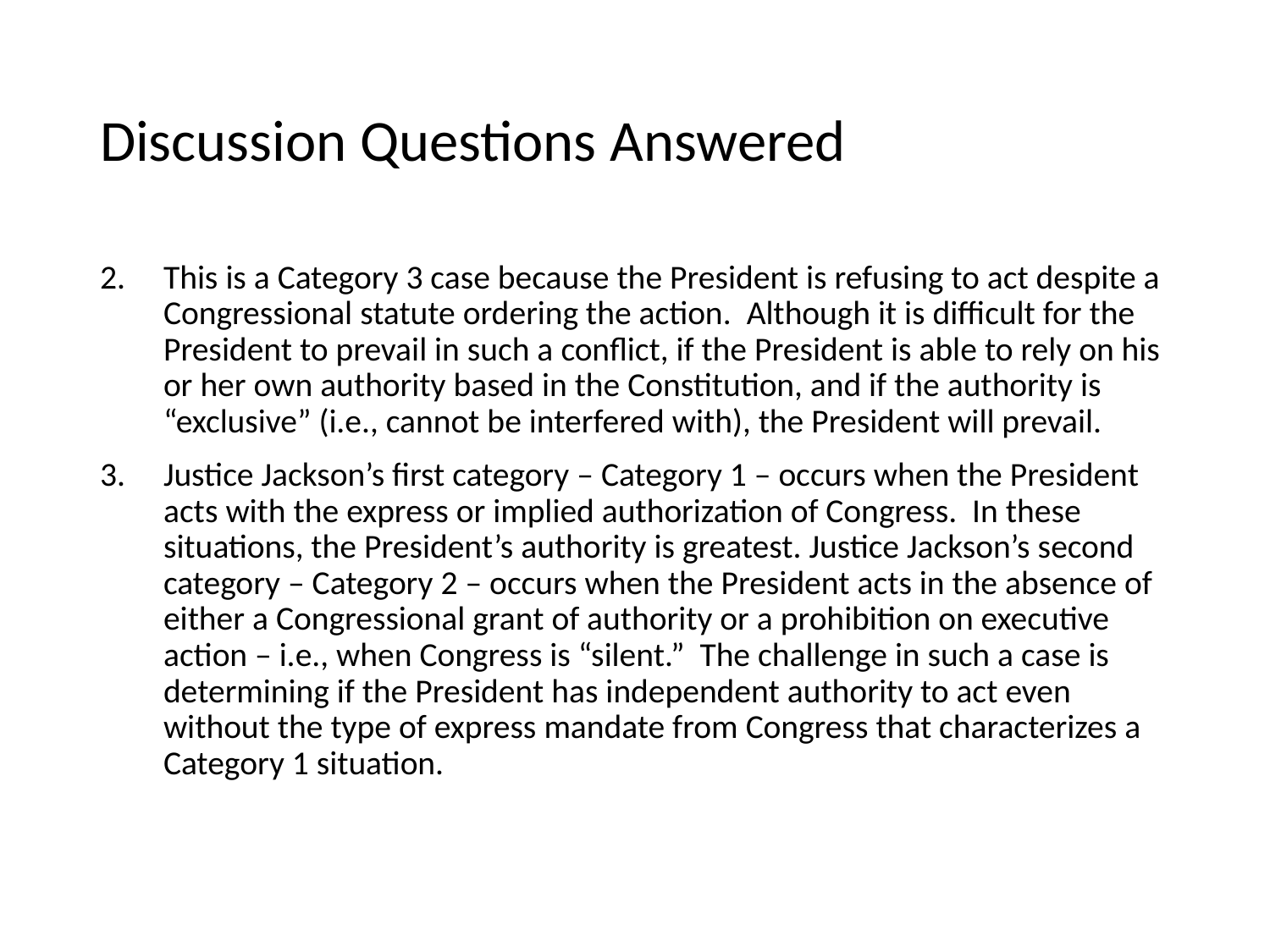

# Discussion Questions Answered
This is a Category 3 case because the President is refusing to act despite a Congressional statute ordering the action.  Although it is difficult for the President to prevail in such a conflict, if the President is able to rely on his or her own authority based in the Constitution, and if the authority is “exclusive” (i.e., cannot be interfered with), the President will prevail.
Justice Jackson’s first category – Category 1 – occurs when the President acts with the express or implied authorization of Congress.  In these situations, the President’s authority is greatest. Justice Jackson’s second category – Category 2 – occurs when the President acts in the absence of either a Congressional grant of authority or a prohibition on executive action – i.e., when Congress is “silent.”  The challenge in such a case is determining if the President has independent authority to act even without the type of express mandate from Congress that characterizes a Category 1 situation.